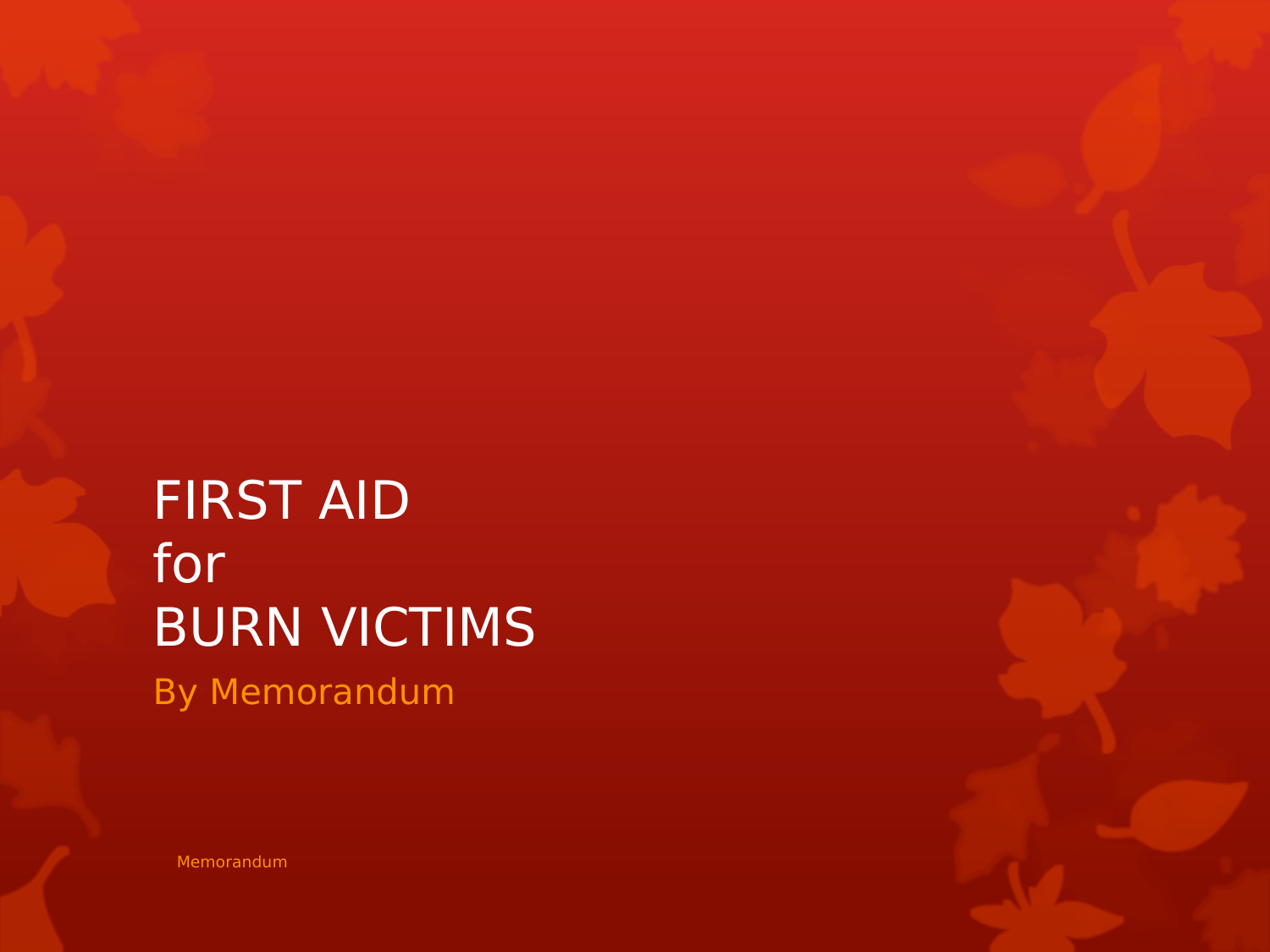

# FIRST AID for BURN VICTIMS
By Memorandum
Memorandum